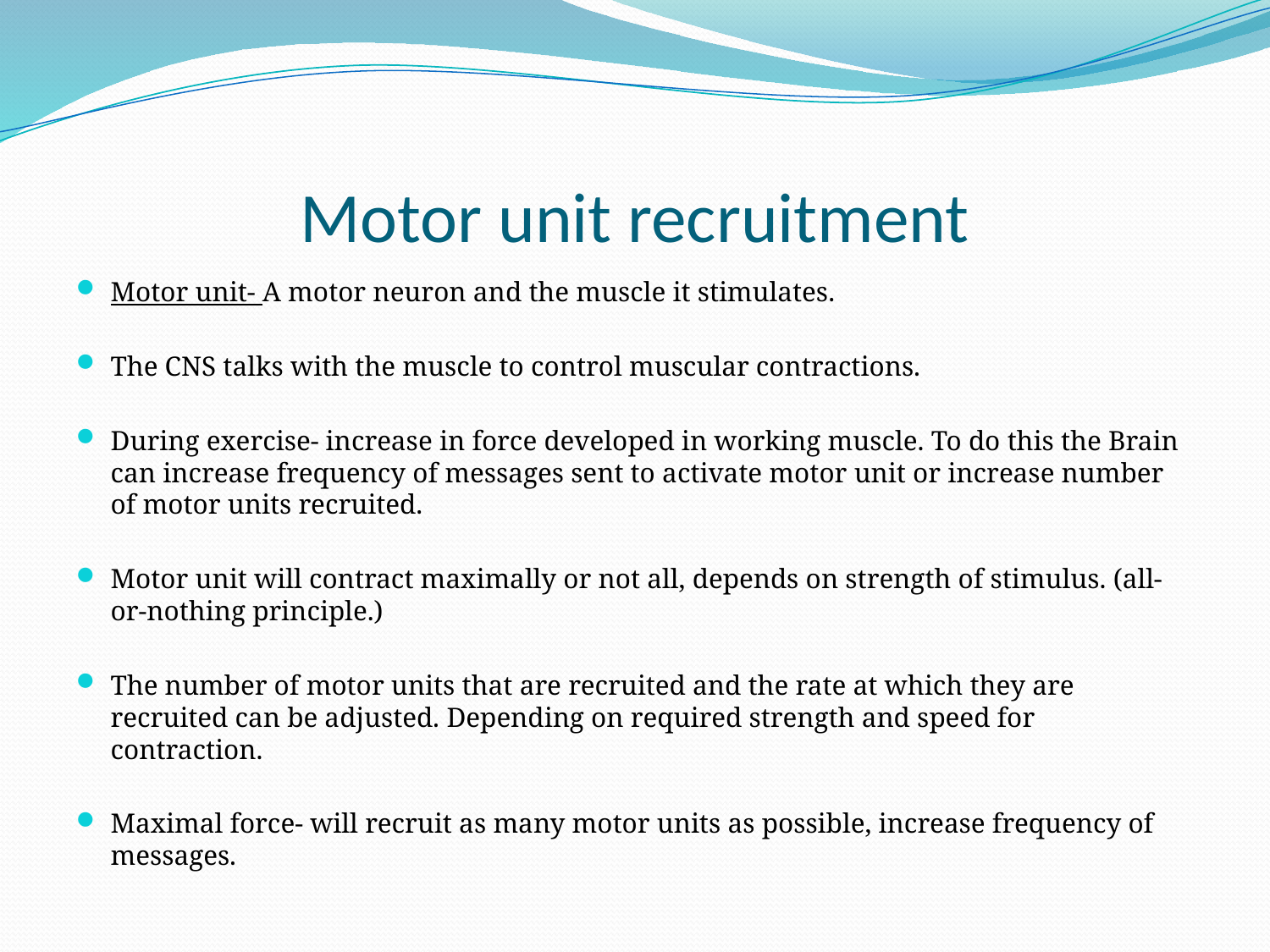

# Motor unit recruitment
Motor unit- A motor neuron and the muscle it stimulates.

The CNS talks with the muscle to control muscular contractions.

During exercise- increase in force developed in working muscle. To do this the Brain can increase frequency of messages sent to activate motor unit or increase number of motor units recruited.

Motor unit will contract maximally or not all, depends on strength of stimulus. (all-or-nothing principle.)

The number of motor units that are recruited and the rate at which they are recruited can be adjusted. Depending on required strength and speed for contraction.

Maximal force- will recruit as many motor units as possible, increase frequency of messages.